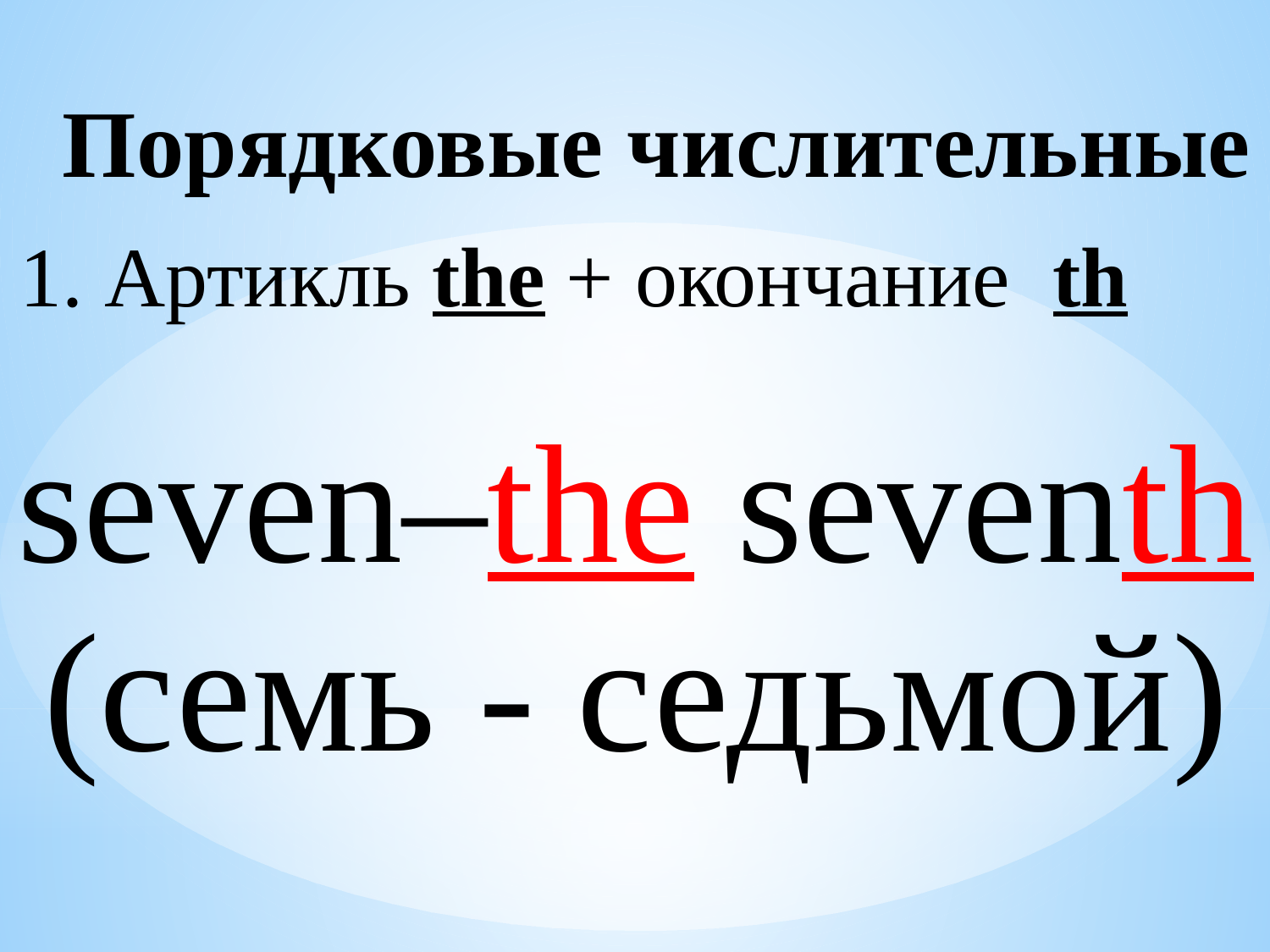

Порядковые числительные
1. Артикль the + окончание  th
seven–the seventh
(семь - седьмой)